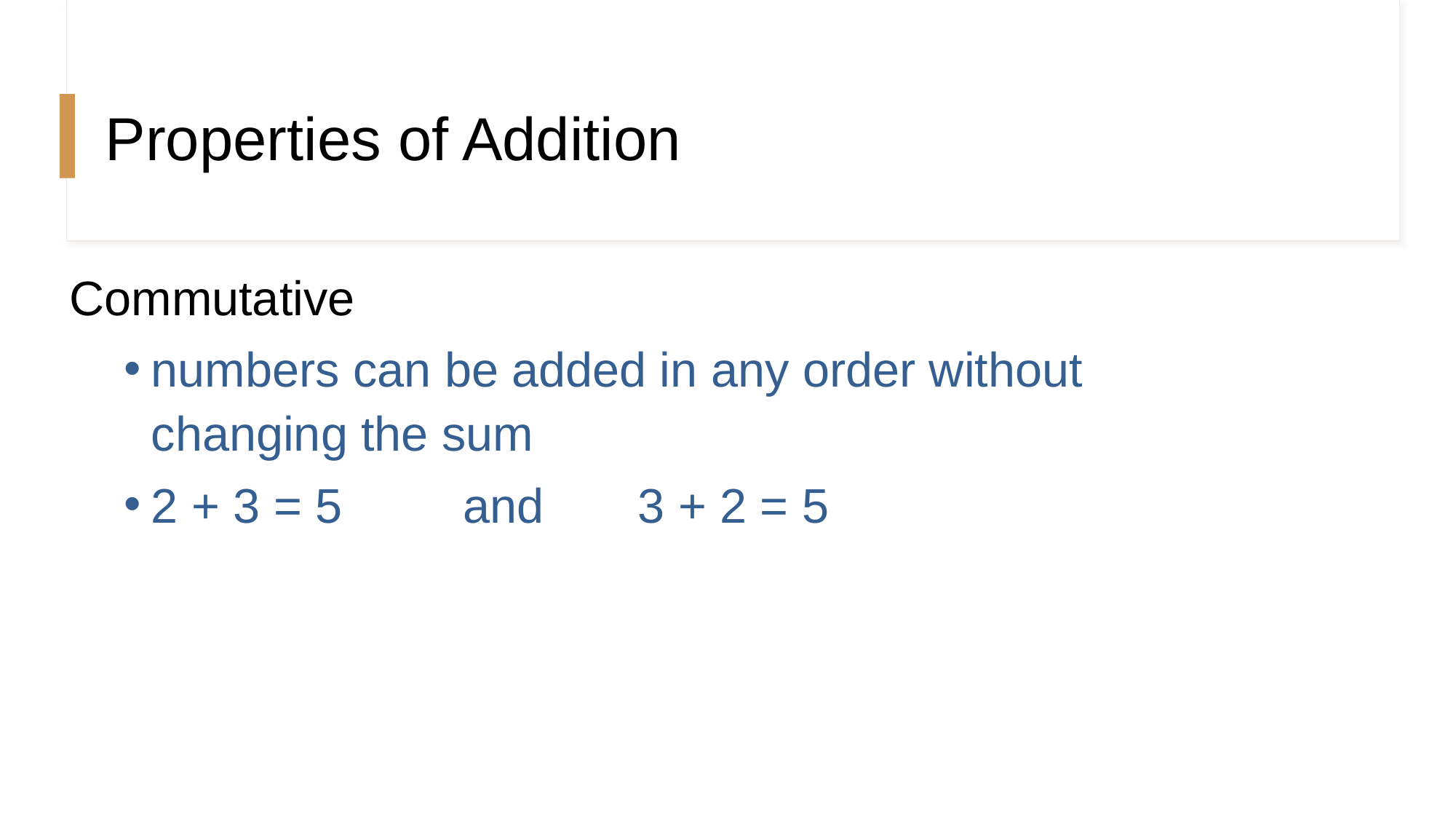

Properties of Addition
#
Commutative
numbers can be added in any order without changing the sum
2 + 3 = 5         and       3 + 2 = 5